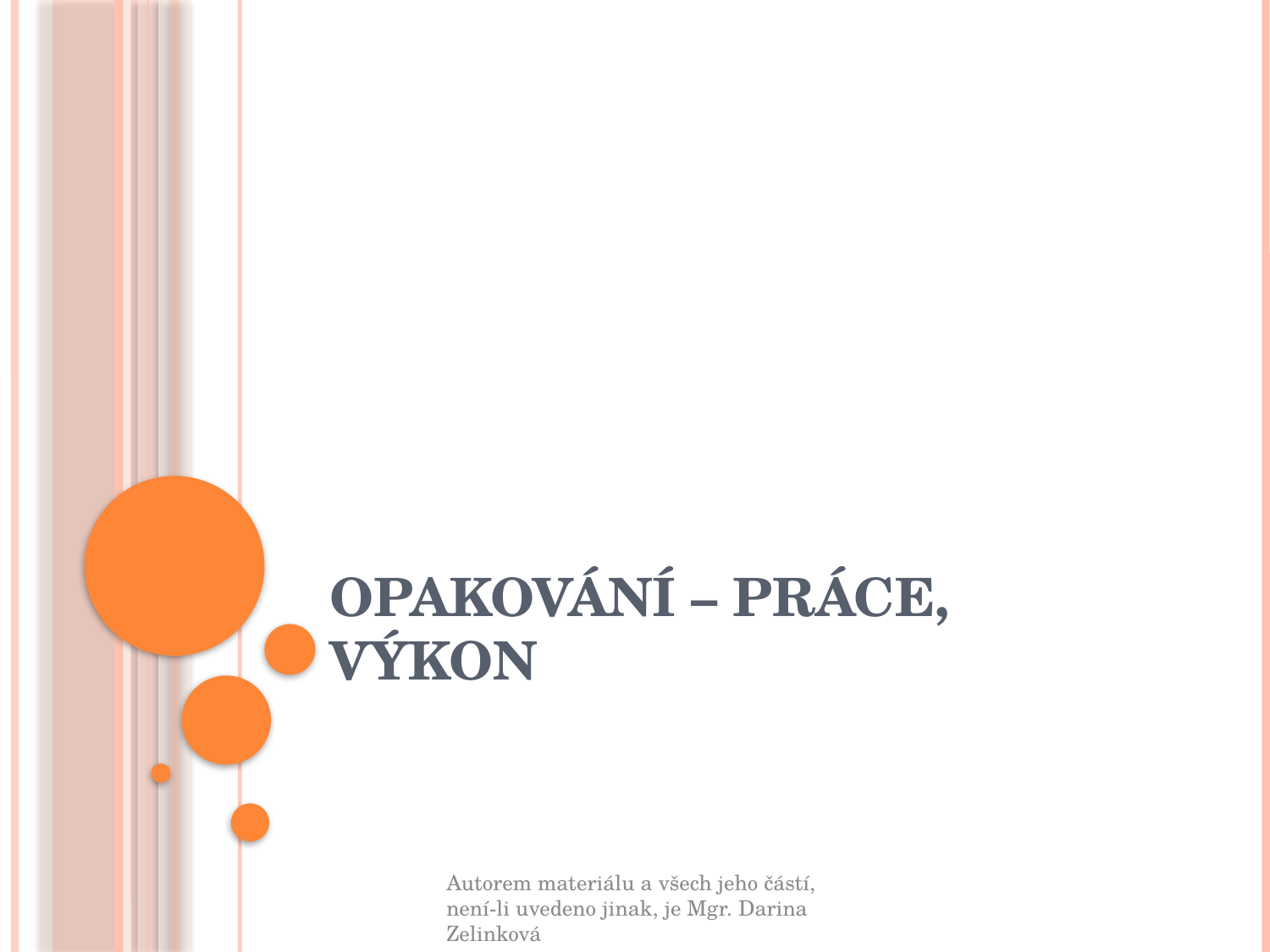

# Opakování – práce, výkon

Autorem materiálu a všech jeho částí, není-li uvedeno jinak, je Mgr. Darina Zelinková